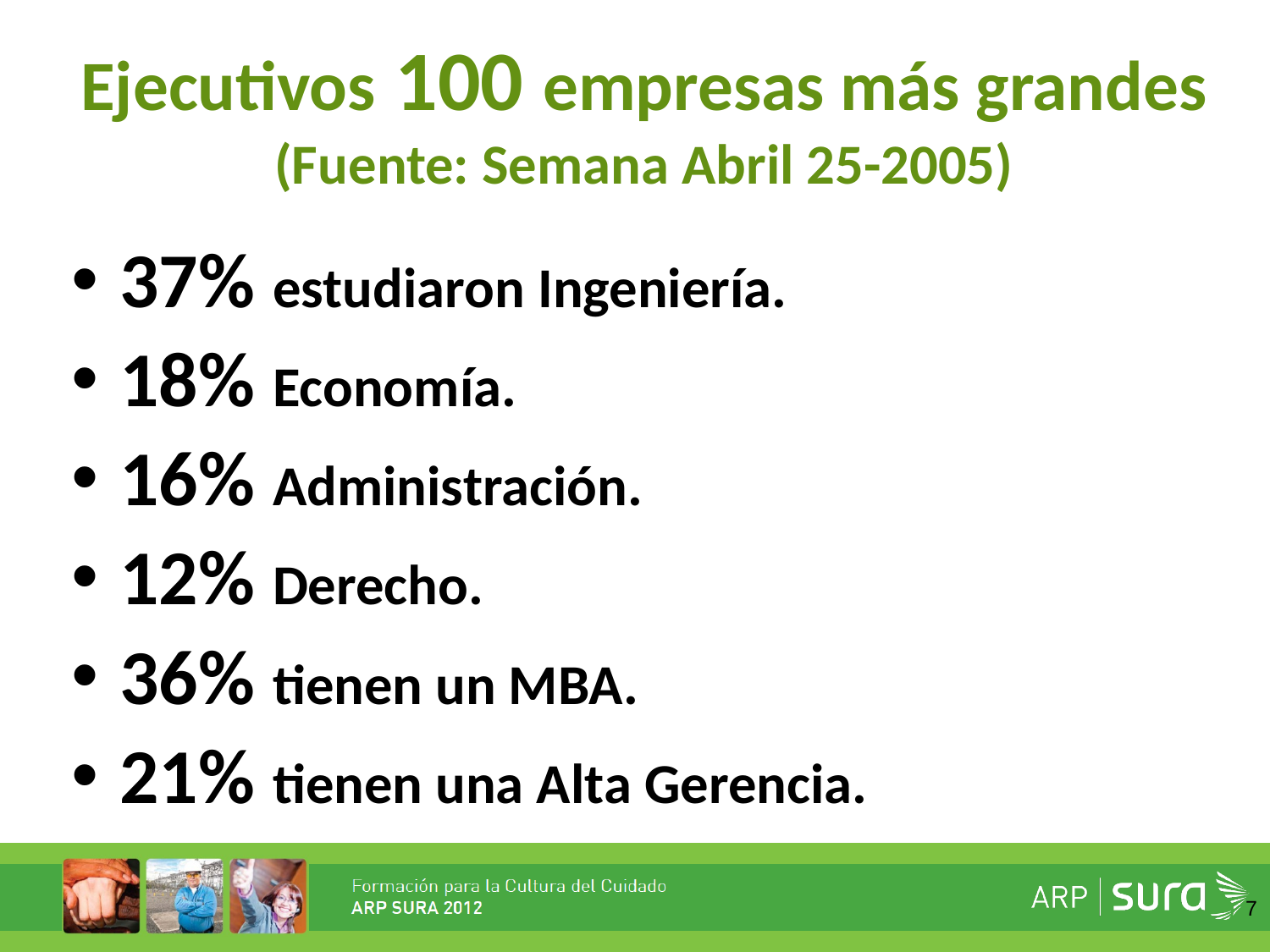

Ejecutivos 100 empresas más grandes (Fuente: Semana Abril 25-2005)
37% estudiaron Ingeniería.
18% Economía.
16% Administración.
12% Derecho.
36% tienen un MBA.
21% tienen una Alta Gerencia.
7